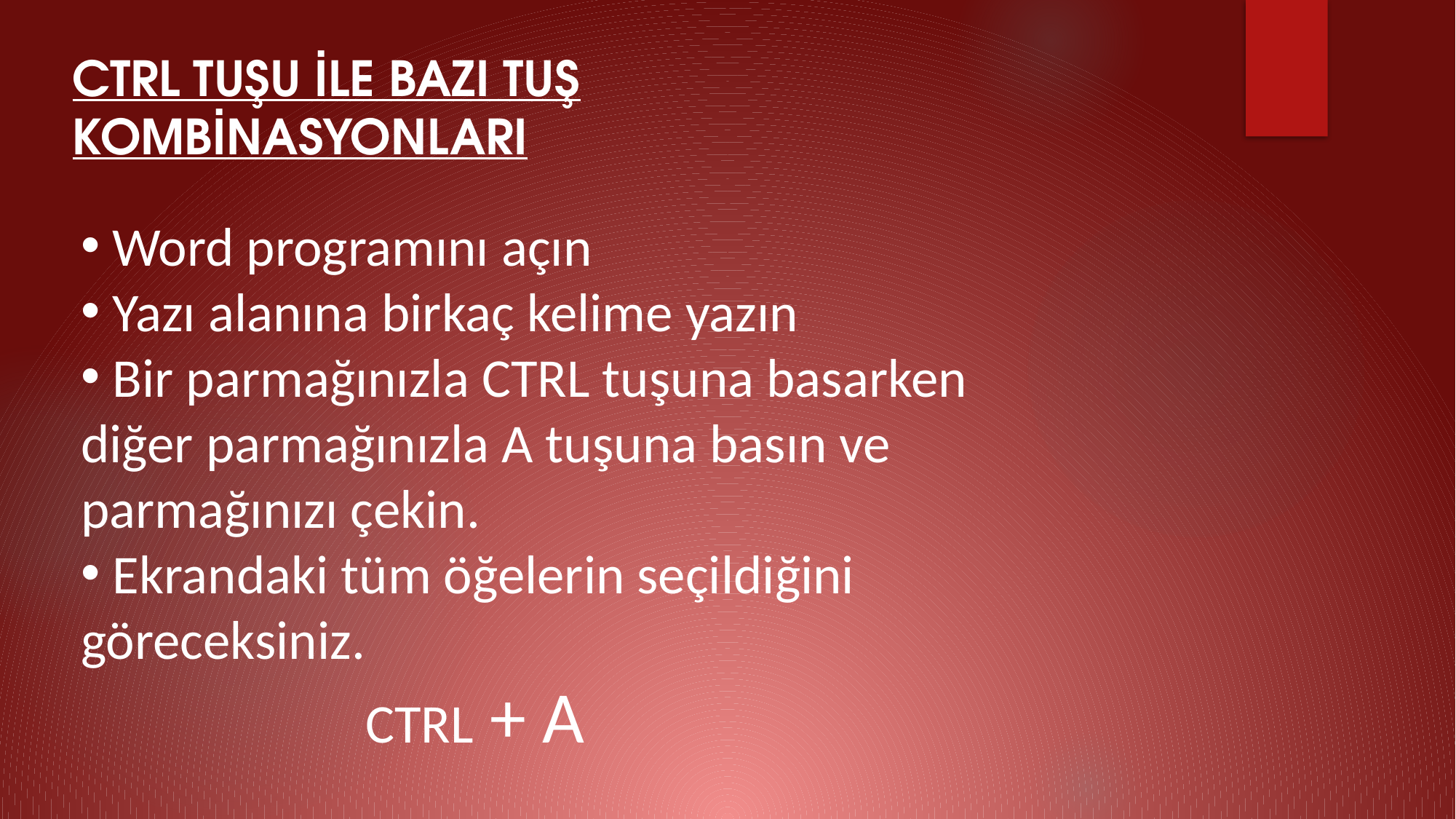

CTRL TUŞU İLE BAZI TUŞ KOMBİNASYONLARI
 Word programını açın
 Yazı alanına birkaç kelime yazın
 Bir parmağınızla CTRL tuşuna basarken diğer parmağınızla A tuşuna basın ve parmağınızı çekin.
 Ekrandaki tüm öğelerin seçildiğini göreceksiniz.
                       CTRL + A